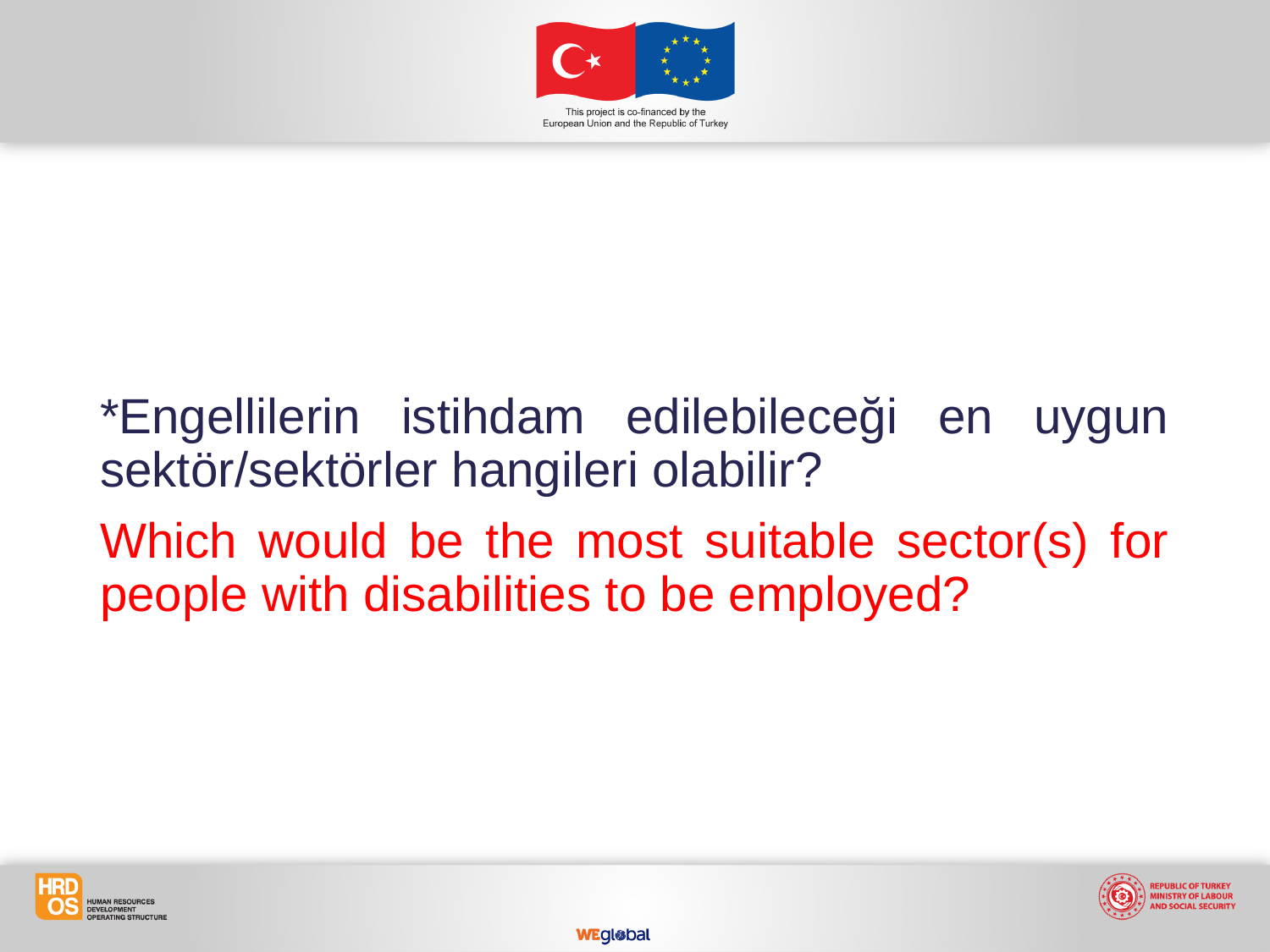

*Engellilerin istihdam edilebileceği en uygun sektör/sektörler hangileri olabilir?
Which would be the most suitable sector(s) for people with disabilities to be employed?